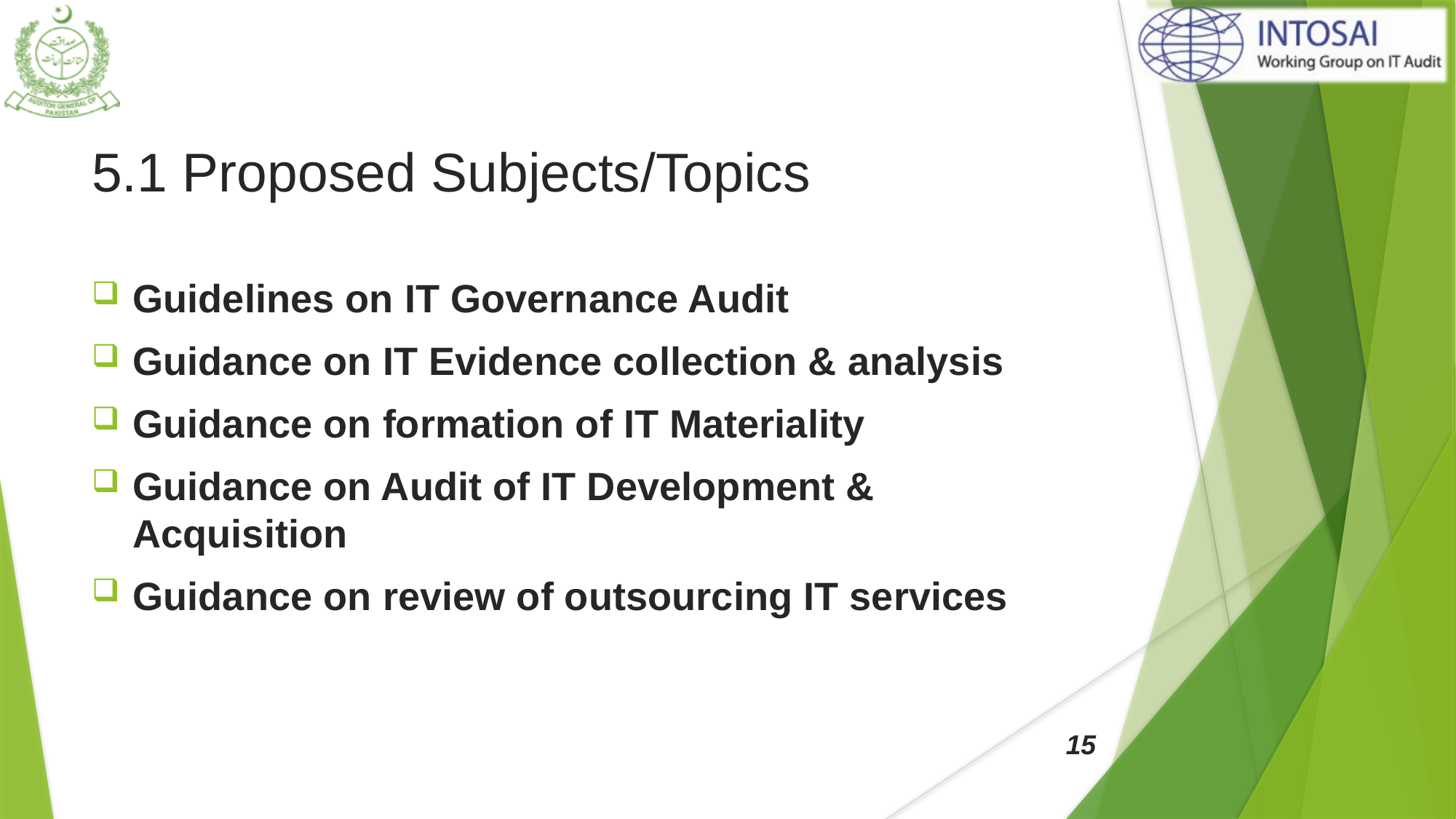

# 5.1 Proposed Subjects/Topics
Guidelines on IT Governance Audit
Guidance on IT Evidence collection & analysis
Guidance on formation of IT Materiality
Guidance on Audit of IT Development & Acquisition
Guidance on review of outsourcing IT services

15